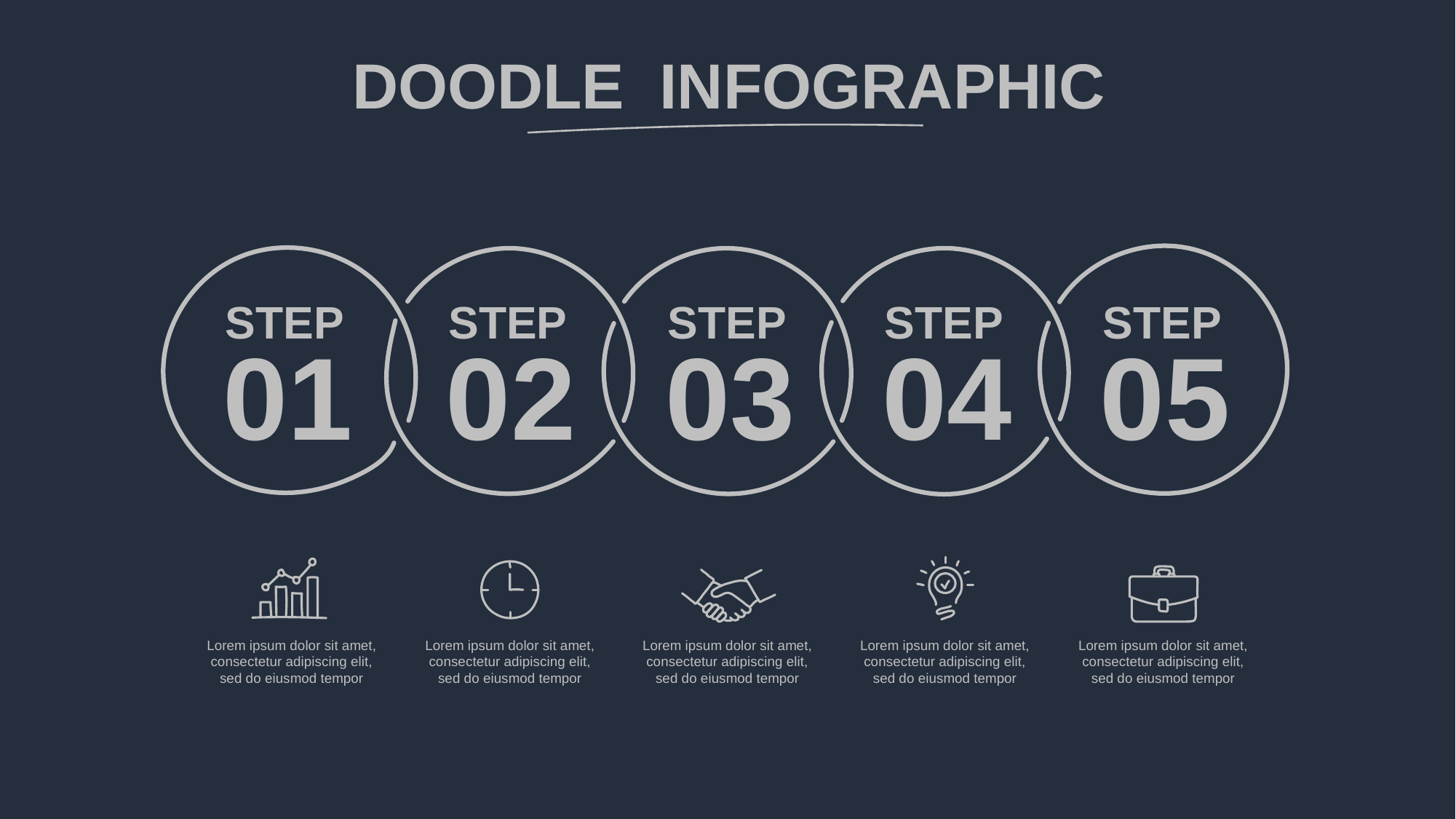

DOODLE  INFOGRAPHIC

STEP
01
STEP
02
STEP
03
STEP
04
STEP
05

Lorem ipsum dolor sit amet, consectetur adipiscing elit, sed do eiusmod tempor

Lorem ipsum dolor sit amet, consectetur adipiscing elit, sed do eiusmod tempor

Lorem ipsum dolor sit amet, consectetur adipiscing elit, sed do eiusmod tempor

Lorem ipsum dolor sit amet, consectetur adipiscing elit, sed do eiusmod tempor

Lorem ipsum dolor sit amet, consectetur adipiscing elit, sed do eiusmod tempor